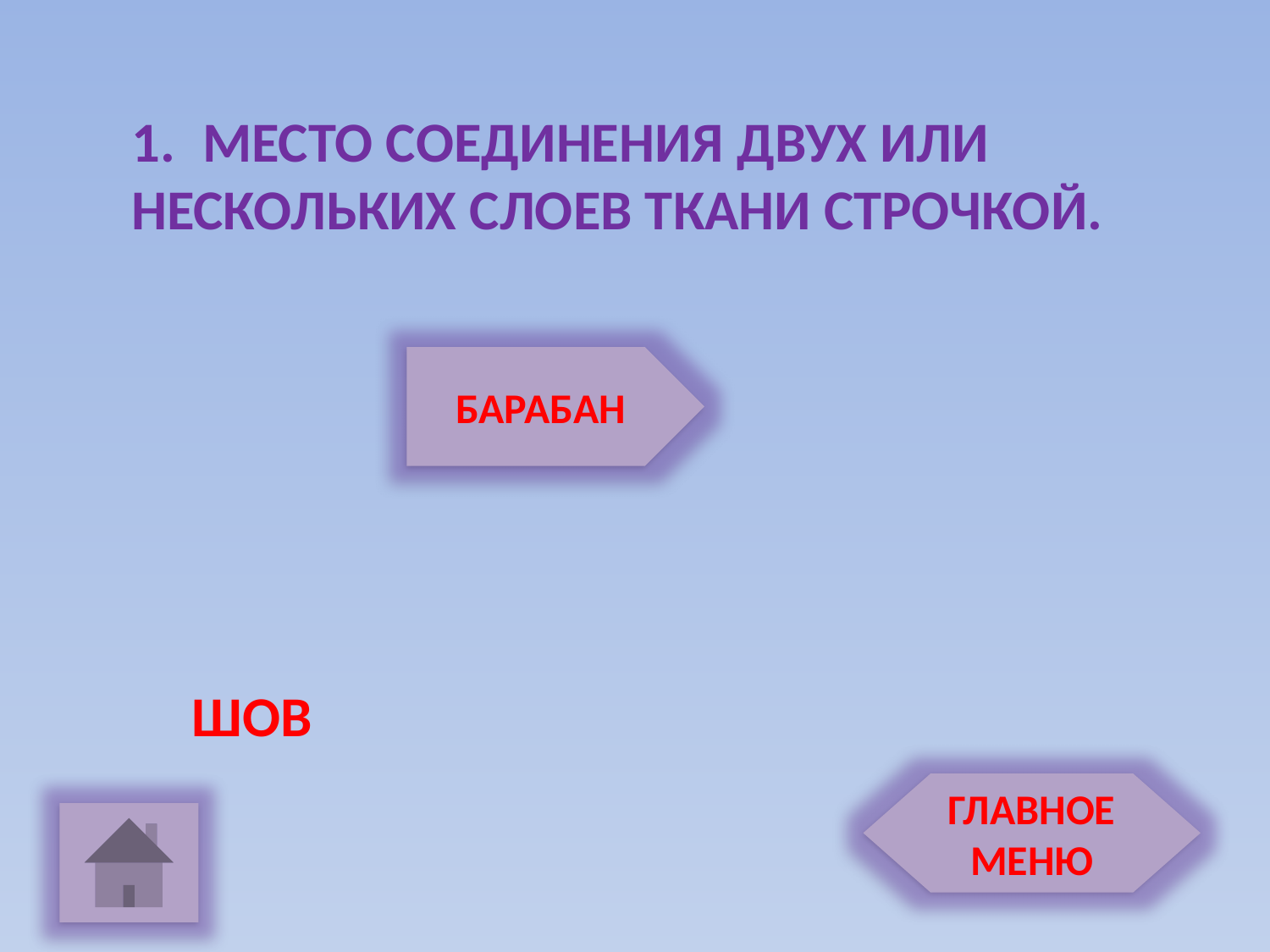

МЕСТО СОЕДИНЕНИЯ ДВУХ ИЛИ
НЕСКОЛЬКИХ СЛОЕВ ТКАНИ СТРОЧКОЙ.
БАРАБАН
ШОВ
ГЛАВНОЕ МЕНЮ